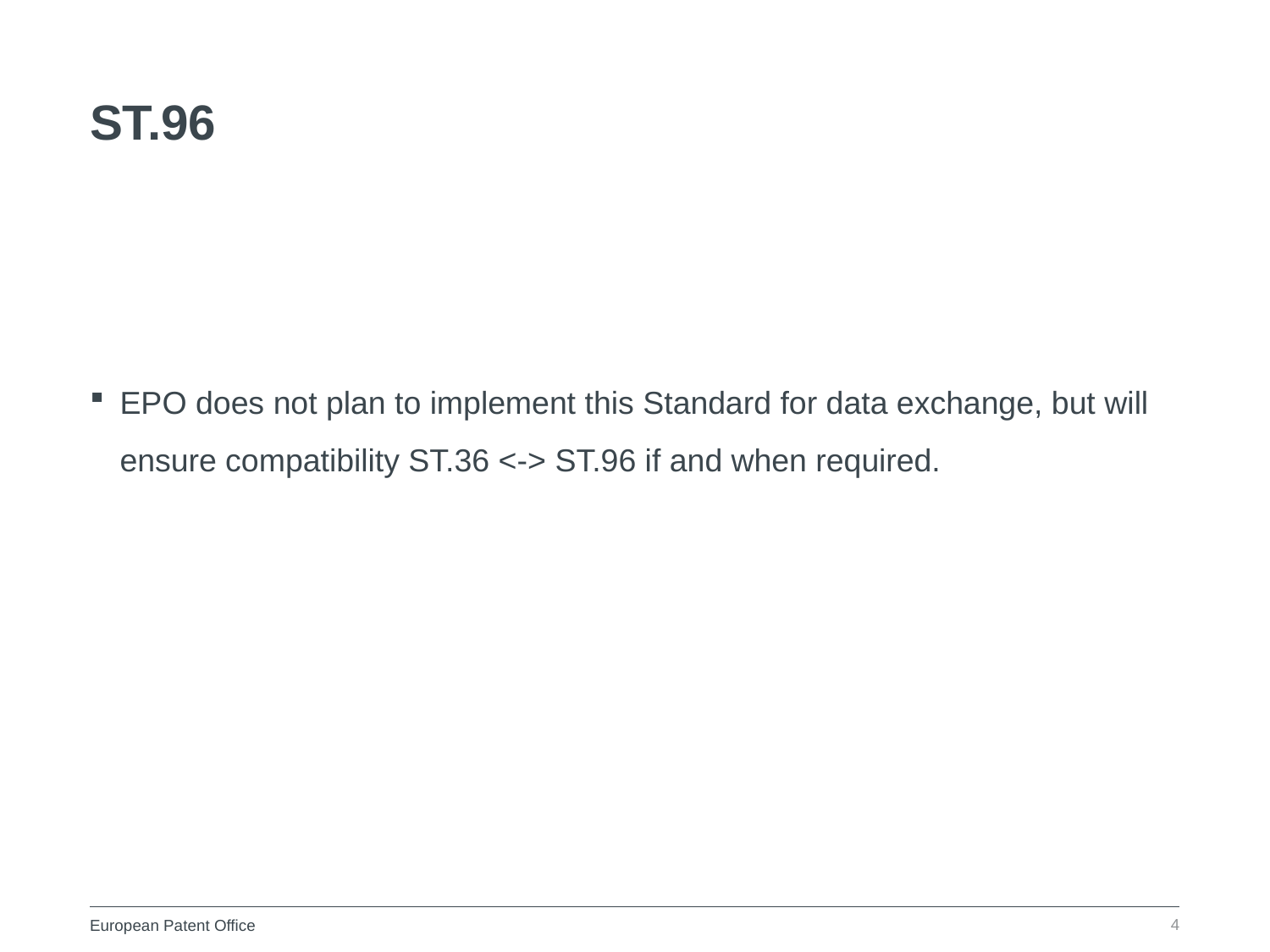

ST.96

EPO does not plan to implement this Standard for data exchange, but will ensure compatibility ST.36 <-> ST.96 if and when required.
4